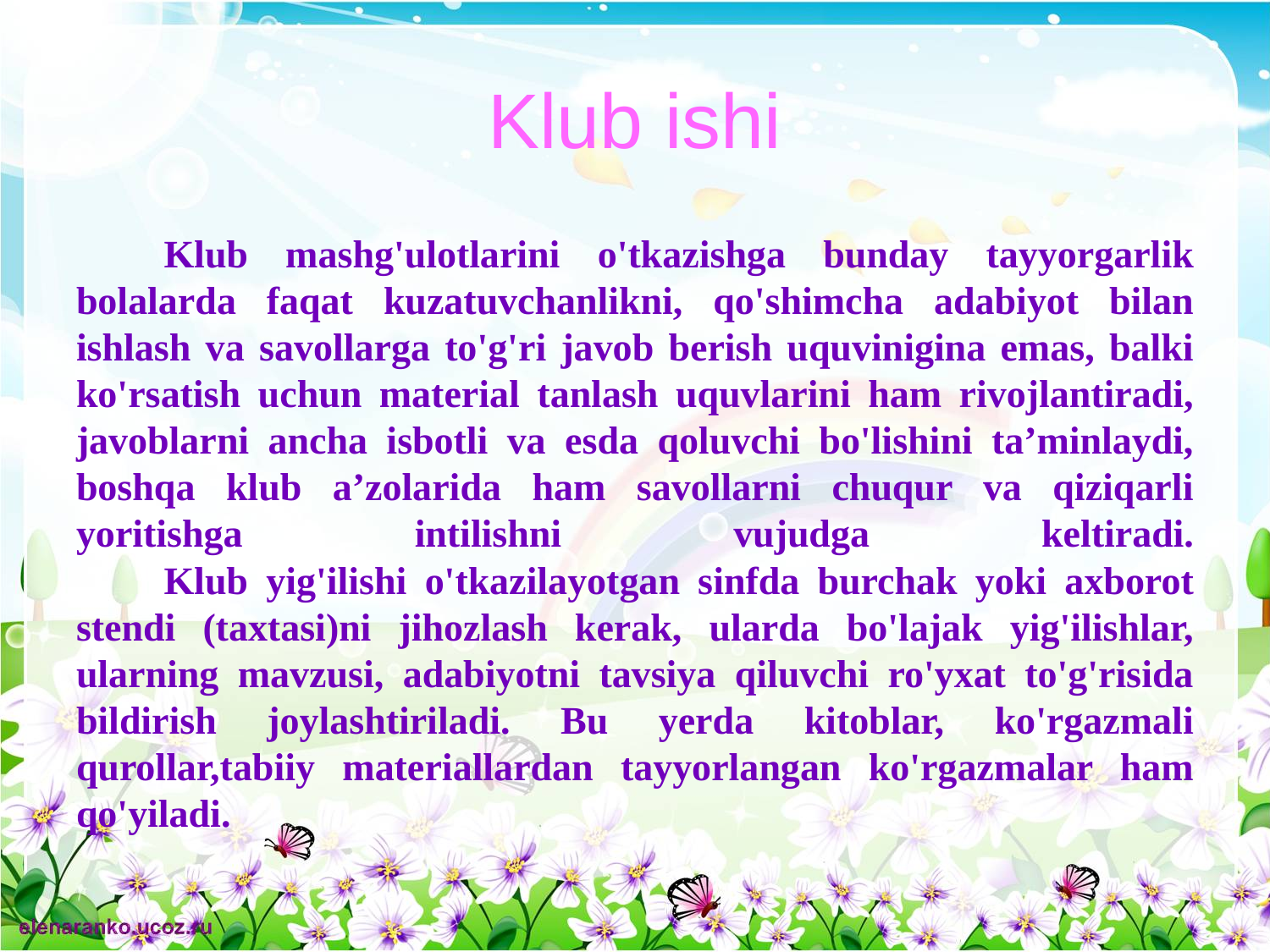

# Klub ishi
	Klub mashg'ulotlarini o'tkazishga bunday tayyorgarlik bolalarda faqat kuzatuvchanlikni, qo'shimcha adabiyot bilan ishlash va savollarga to'g'ri javob berish uquvinigina emas, balki ko'rsatish uchun material tanlash uquvlarini ham rivojlantiradi, javoblarni ancha isbotli va esda qoluvchi bo'lishini ta’minlaydi, boshqa klub a’zolarida ham savollarni chuqur va qiziqarli yoritishga intilishni vujudga keltiradi.
	Klub yig'ilishi o'tkazilayotgan sinfda burchak yoki axborot stendi (taxtasi)ni jihozlash kerak, ularda bo'lajak yig'ilishlar, ularning mavzusi, adabiyotni tavsiya qiluvchi ro'yxat to'g'risida bildirish joylashtiriladi. Bu yerda kitoblar, ko'rgazmali qurollar,tabiiy materiallardan tayyorlangan ko'rgazmalar ham qo'yiladi.